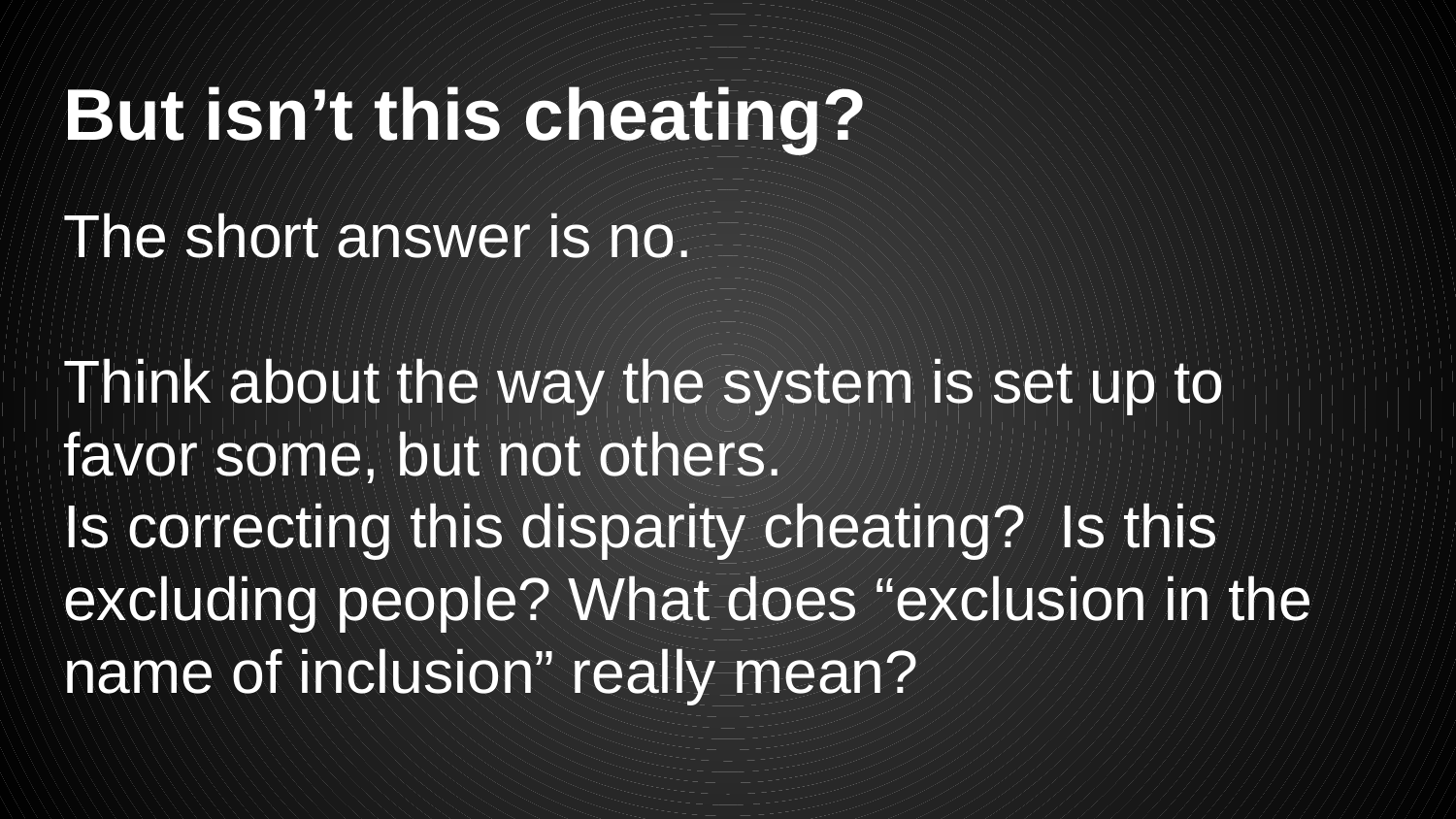

# But isn’t this cheating?
The short answer is no.

Think about the way the system is set up to favor some, but not others.
Is correcting this disparity cheating?  Is this excluding people? What does “exclusion in the name of inclusion” really mean?